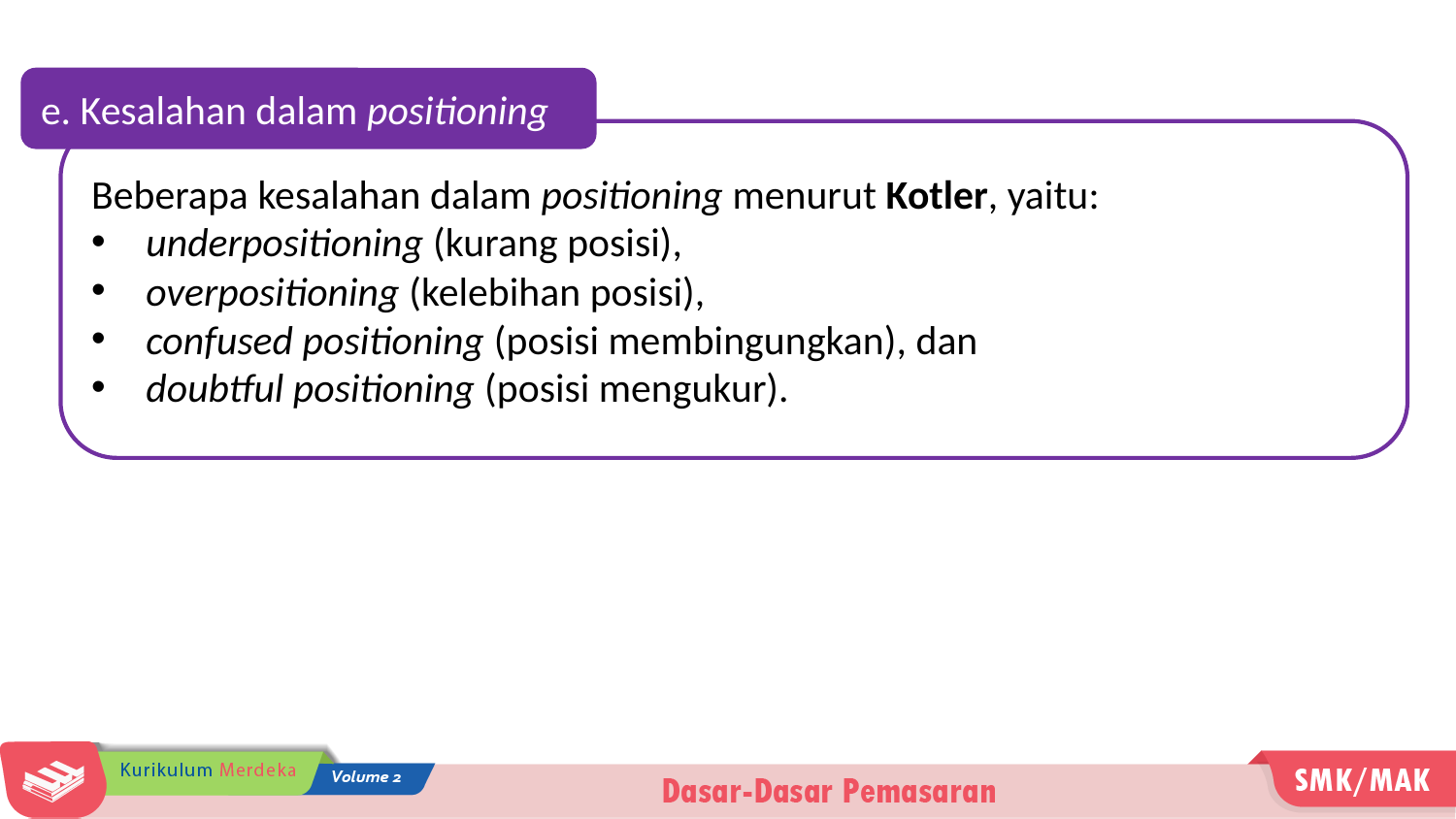

e. Kesalahan dalam positioning
Beberapa kesalahan dalam positioning menurut Kotler, yaitu:
underpositioning (kurang posisi),
overpositioning (kelebihan posisi),
confused positioning (posisi membingungkan), dan
doubtful positioning (posisi mengukur).